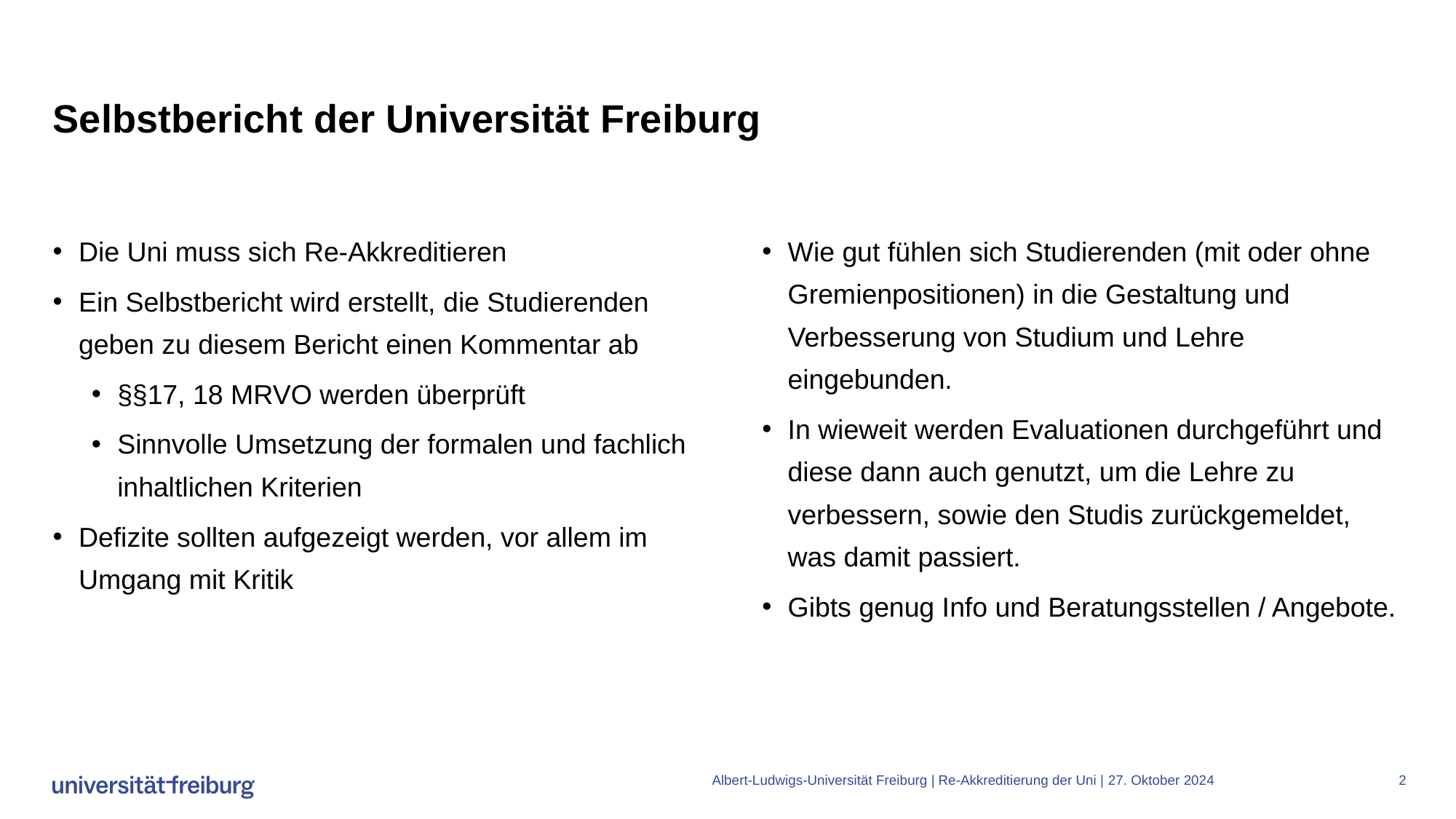

# Selbstbericht der Universität Freiburg
Die Uni muss sich Re-Akkreditieren
Ein Selbstbericht wird erstellt, die Studierenden geben zu diesem Bericht einen Kommentar ab
§§17, 18 MRVO werden überprüft
Sinnvolle Umsetzung der formalen und fachlich inhaltlichen Kriterien
Defizite sollten aufgezeigt werden, vor allem im Umgang mit Kritik

Wie gut fühlen sich Studierenden (mit oder ohne Gremienpositionen) in die Gestaltung und Verbesserung von Studium und Lehre eingebunden.
In wieweit werden Evaluationen durchgeführt und diese dann auch genutzt, um die Lehre zu verbessern, sowie den Studis zurückgemeldet, was damit passiert.
Gibts genug Info und Beratungsstellen / Angebote.

Albert-Ludwigs-Universität Freiburg | Re-Akkreditierung der Uni |
27. Oktober 2024
2